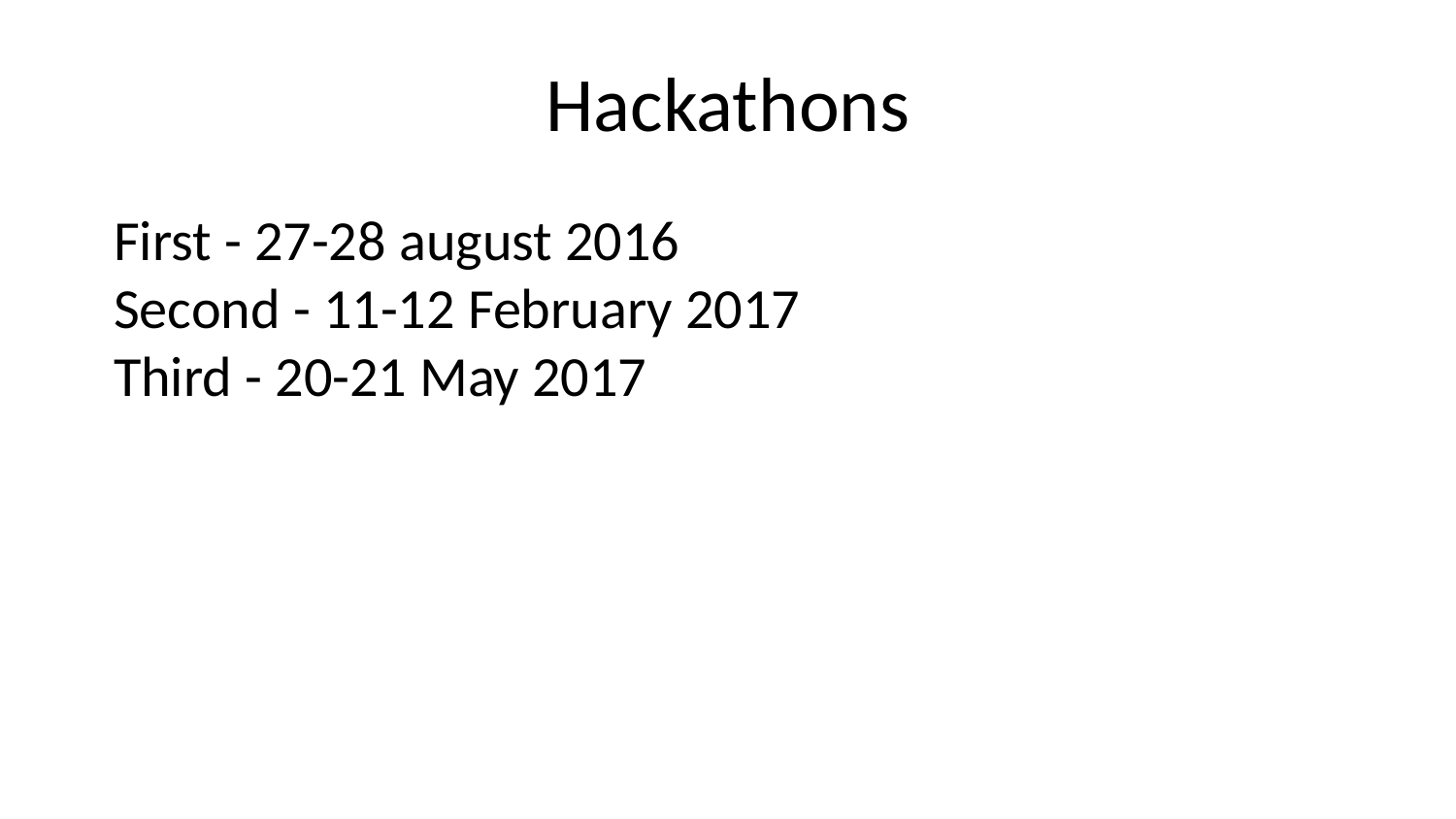

# Hackathons
First - 27-28 august 2016
Second - 11-12 February 2017
Third - 20-21 May 2017